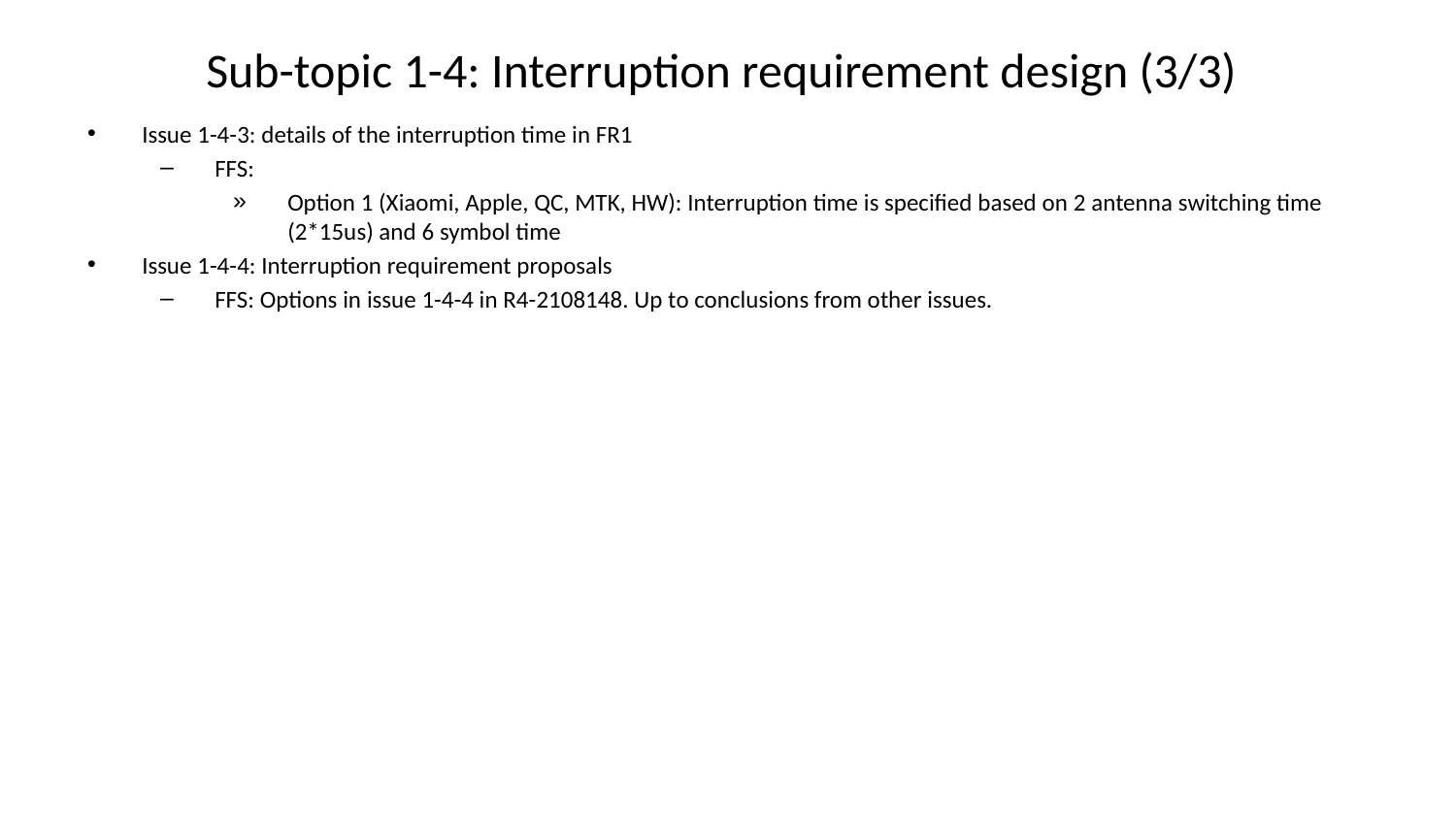

# Sub-topic 1-4: Interruption requirement design (3/3)
Issue 1-4-3: details of the interruption time in FR1
FFS:
Option 1 (Xiaomi, Apple, QC, MTK, HW): Interruption time is specified based on 2 antenna switching time (2*15us) and 6 symbol time
Issue 1-4-4: Interruption requirement proposals
FFS: Options in issue 1-4-4 in R4-2108148. Up to conclusions from other issues.